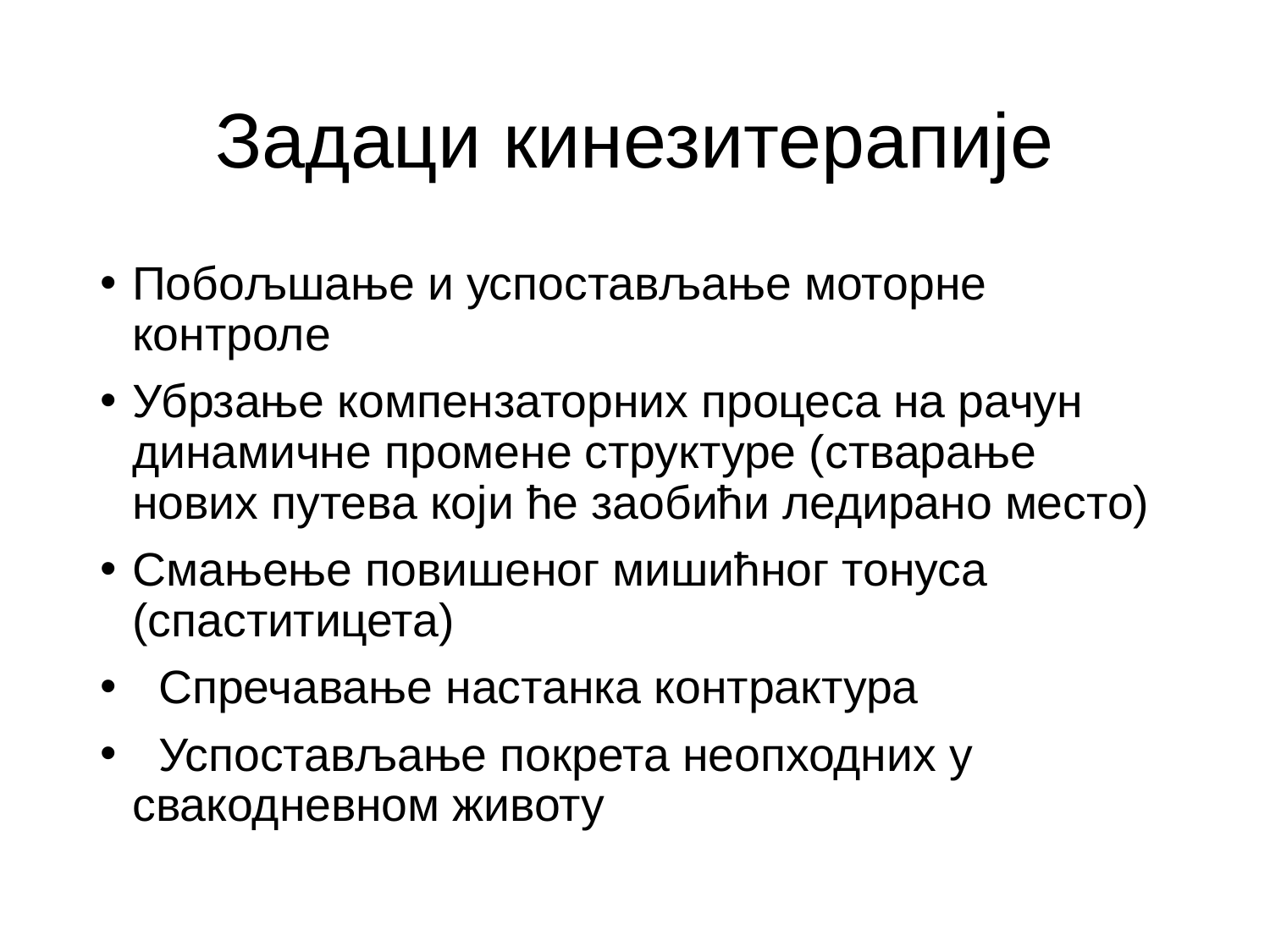

# Задаци кинезитерапије
Побољшање и успостављање моторне контроле
Убрзање компензаторних процеса на рачун динамичне промене структуре (стварање нових путева који ће заобићи ледирано место)
Смањење повишеног мишићног тонуса (спаститицета)
  Спречавање настанка контрактура
  Успостављање покрета неопходних у свакодневном животу